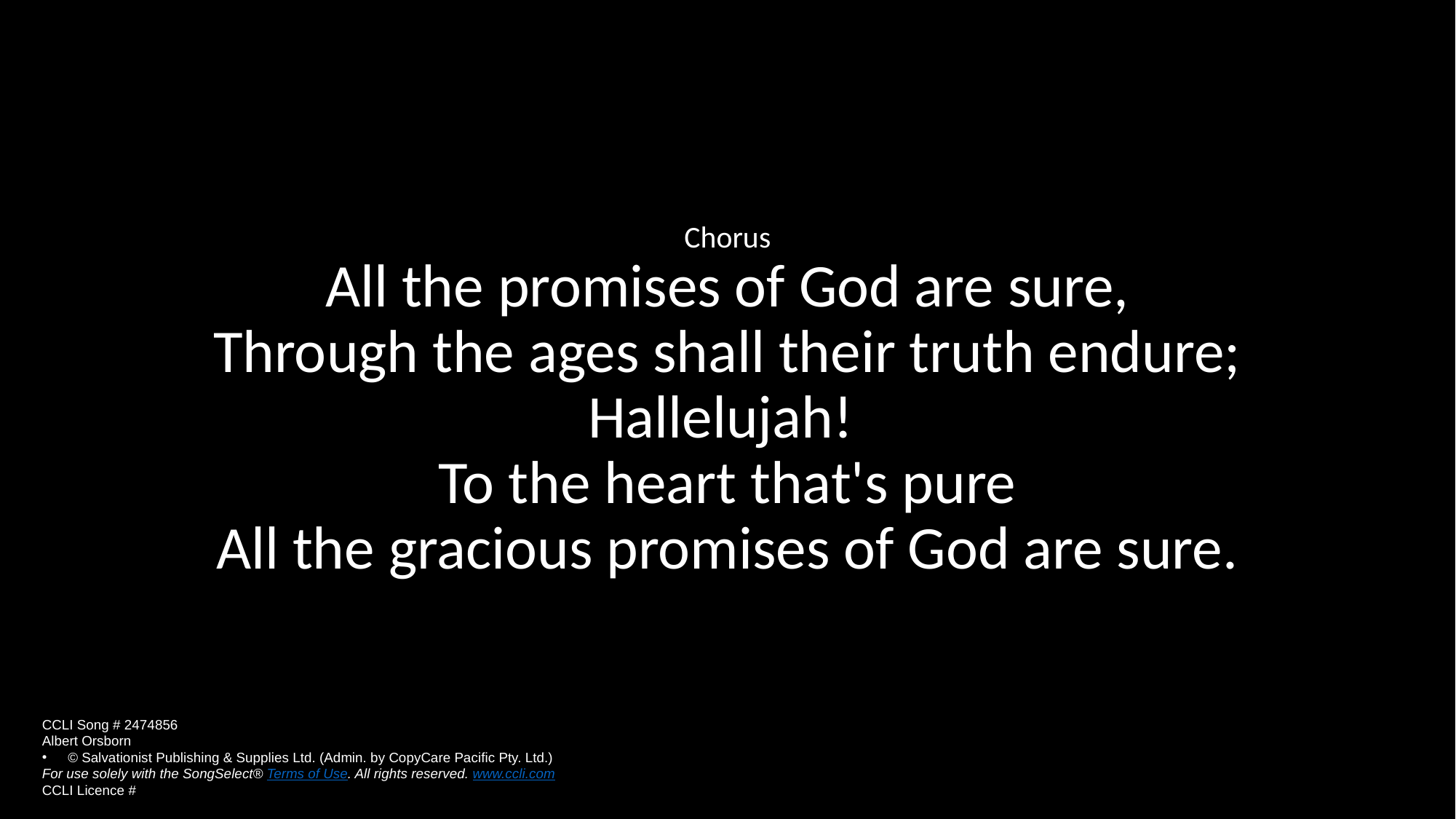

Chorus
All the promises of God are sure,
Through the ages shall their truth endure;
Hallelujah!
To the heart that's pure
All the gracious promises of God are sure.
CCLI Song # 2474856
Albert Orsborn
© Salvationist Publishing & Supplies Ltd. (Admin. by CopyCare Pacific Pty. Ltd.)
For use solely with the SongSelect® Terms of Use. All rights reserved. www.ccli.com
CCLI Licence #